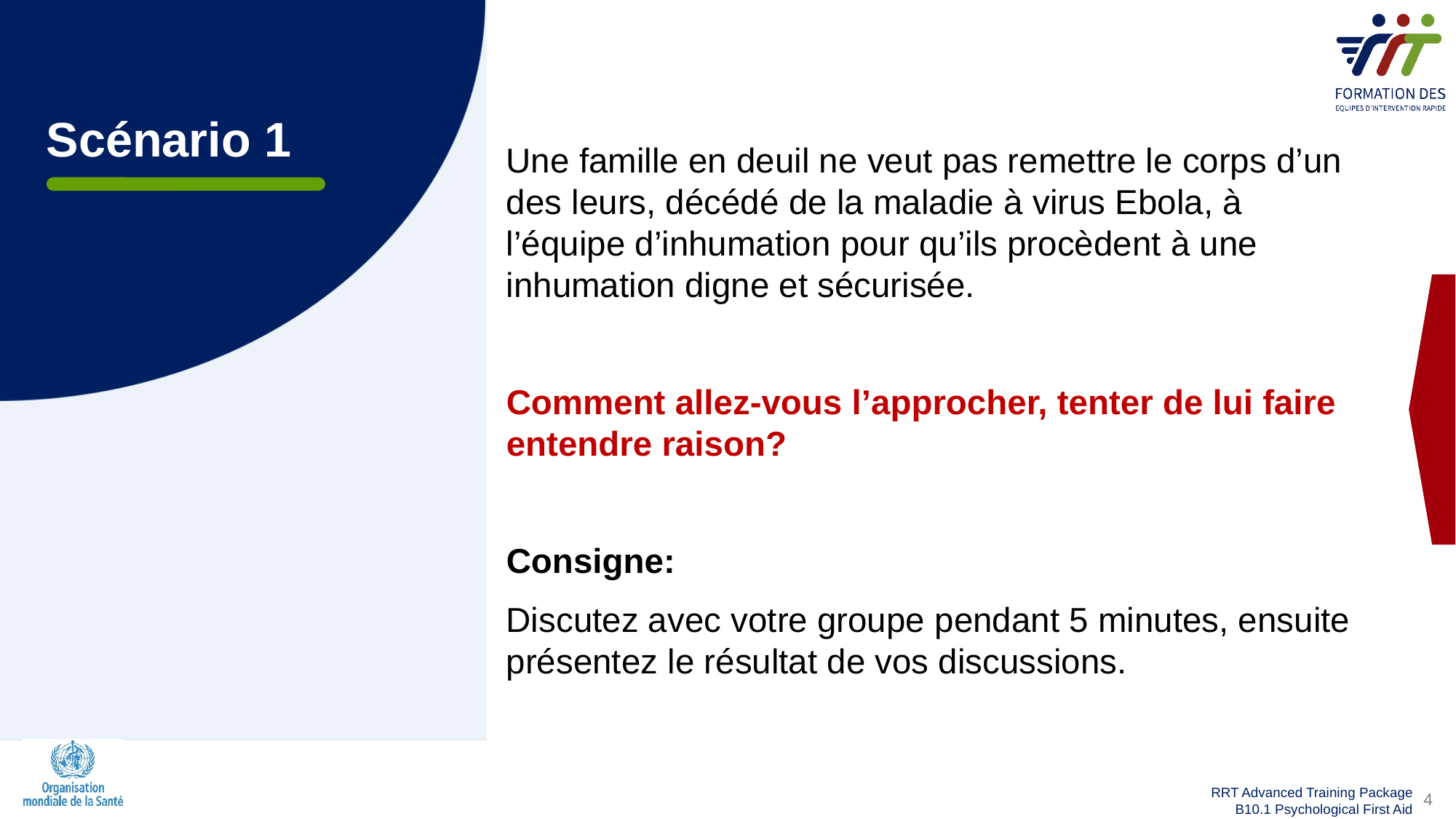

# Scénario 1
Une famille en deuil ne veut pas remettre le corps d’un des leurs, décédé de la maladie à virus Ebola, à l’équipe d’inhumation pour qu’ils procèdent à une inhumation digne et sécurisée.

Comment allez-vous l’approcher, tenter de lui faire entendre raison?

Consigne:
Discutez avec votre groupe pendant 5 minutes, ensuite présentez le résultat de vos discussions.